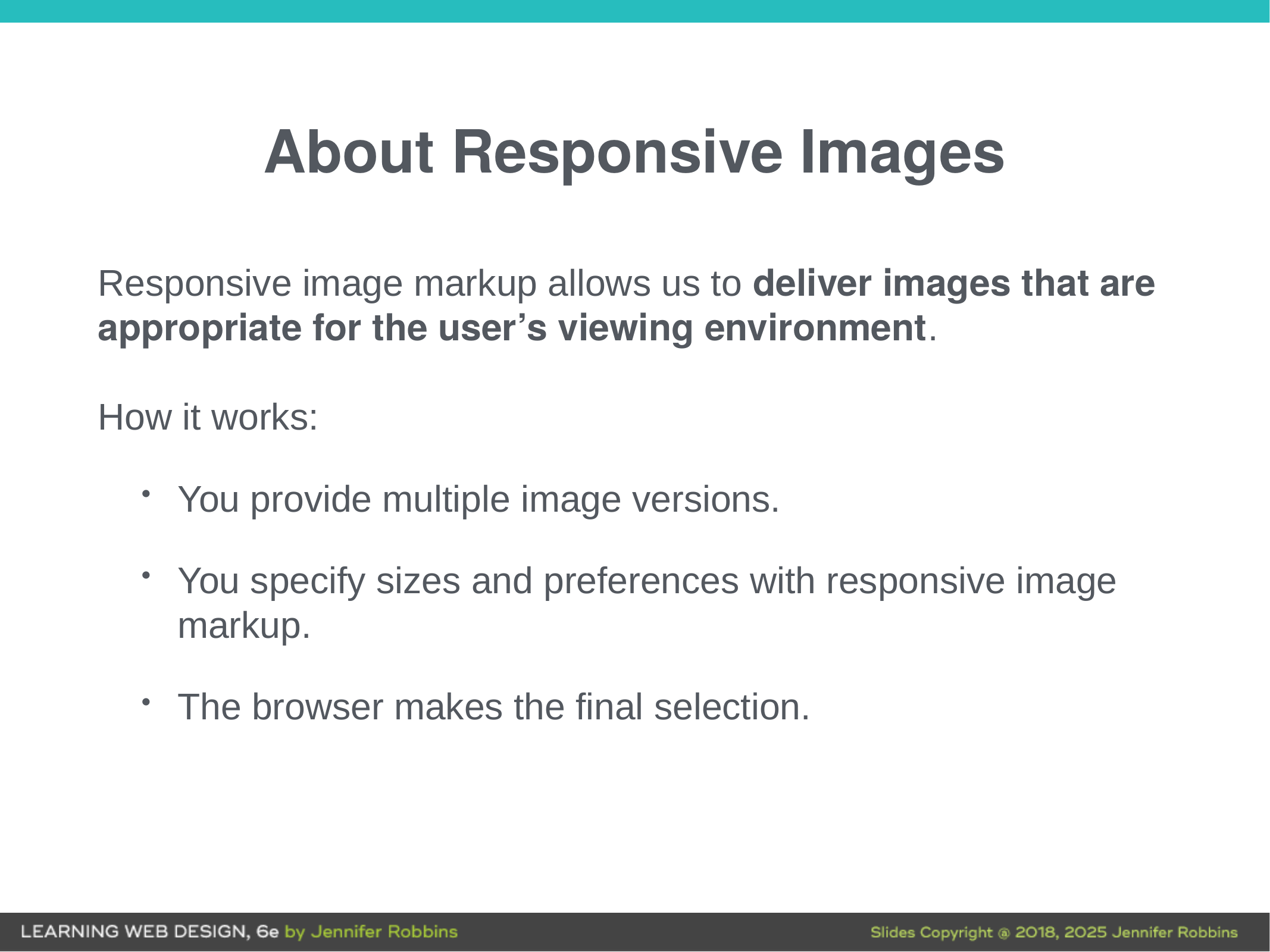

# About Responsive Images
Responsive image markup allows us to deliver images that are appropriate for the user’s viewing environment.
How it works:
You provide multiple image versions.
You specify sizes and preferences with responsive image markup.
The browser makes the final selection.